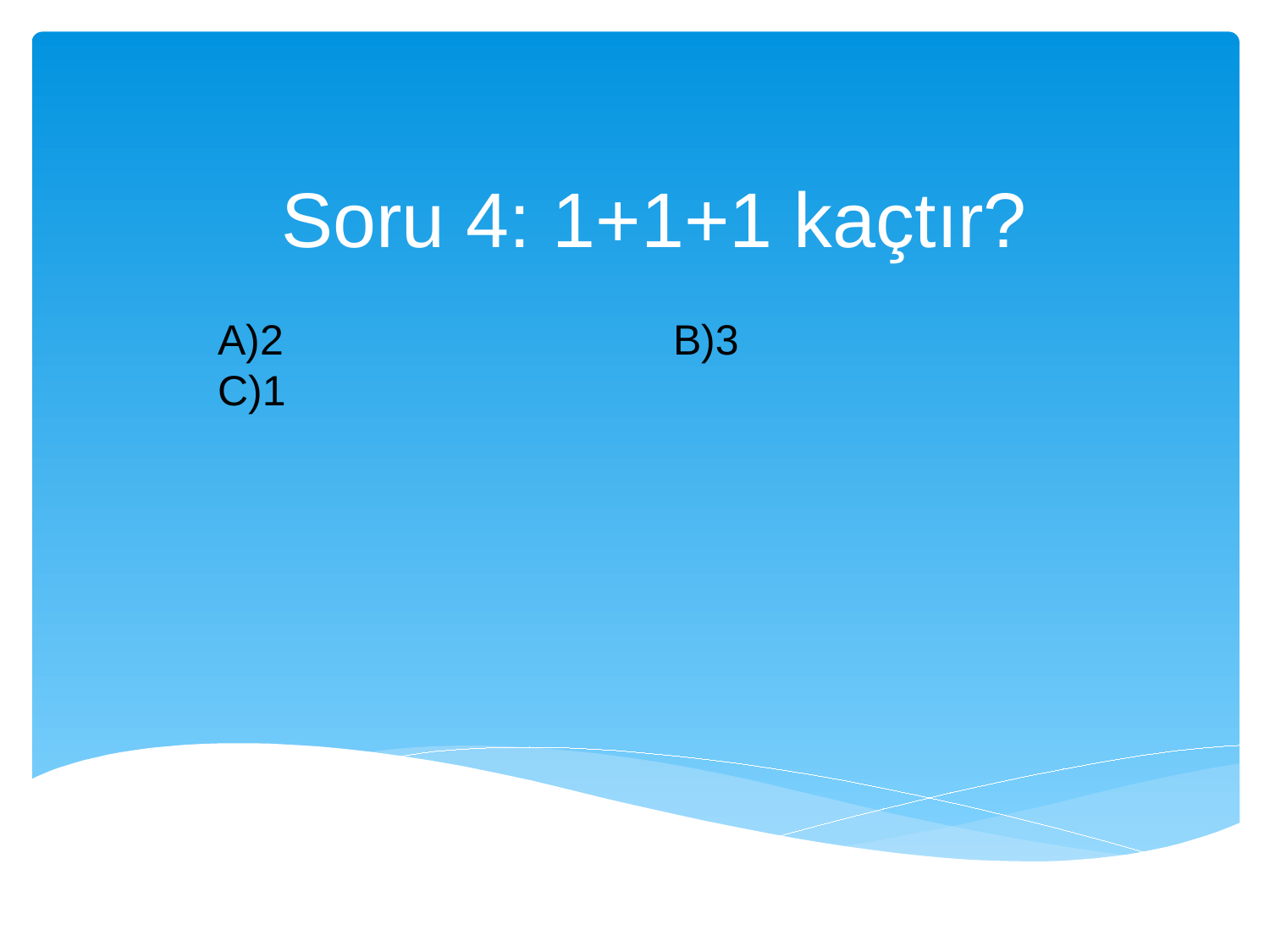

# Soru 4: 1+1+1 kaçtır?
A)2                                 B)3                        C)1